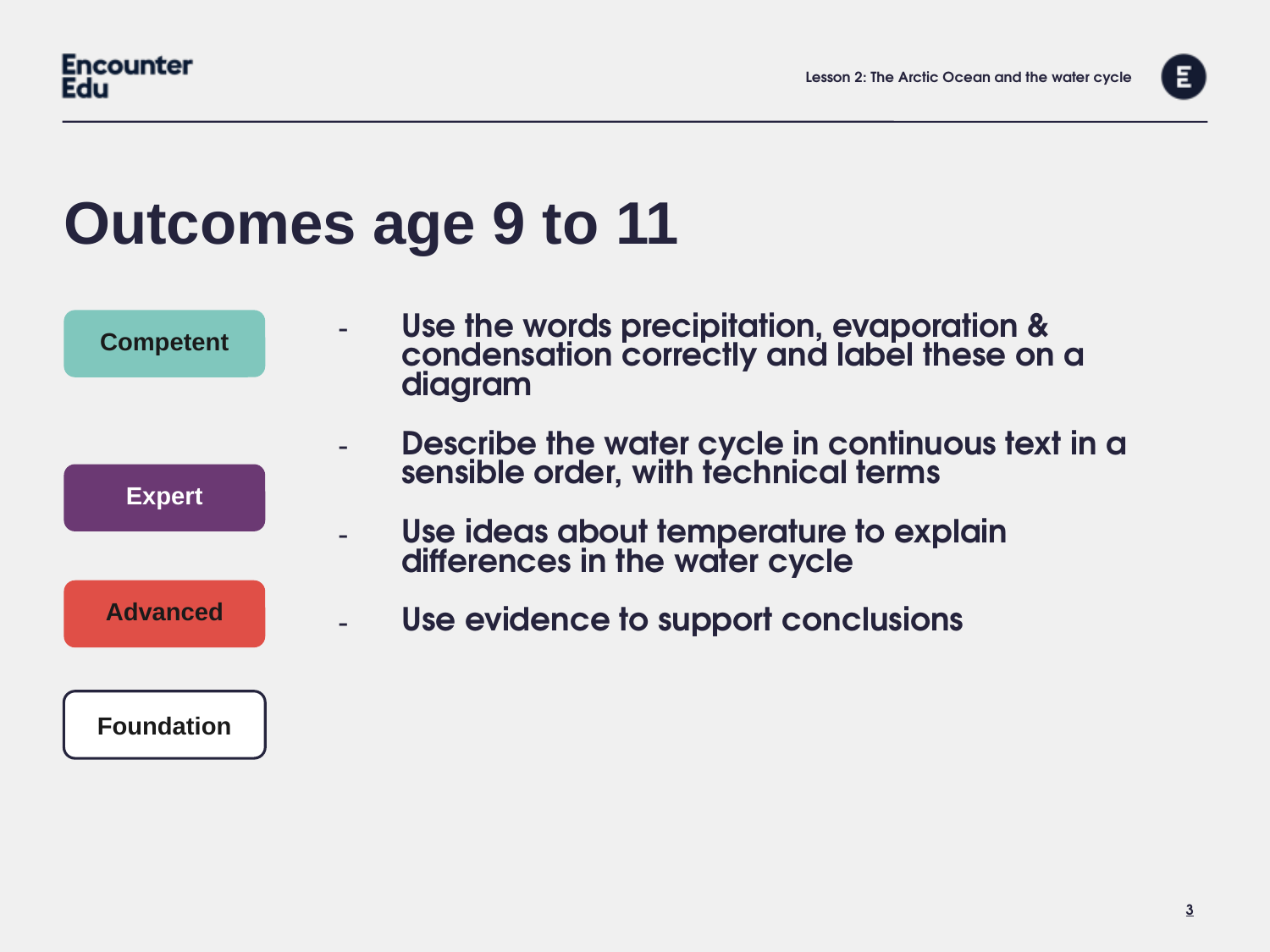

Lesson 2: The Arctic Ocean and the water cycle
Outcomes age 9 to 11
| Use the words precipitation, evaporation & condensation correctly and label these on a diagram Describe the water cycle in continuous text in a sensible order, with technical terms Use ideas about temperature to explain differences in the water cycle Use evidence to support conclusions |
| --- |
|  |
|  |
|  |
|  |
Competent
Expert
Advanced
Foundation
3